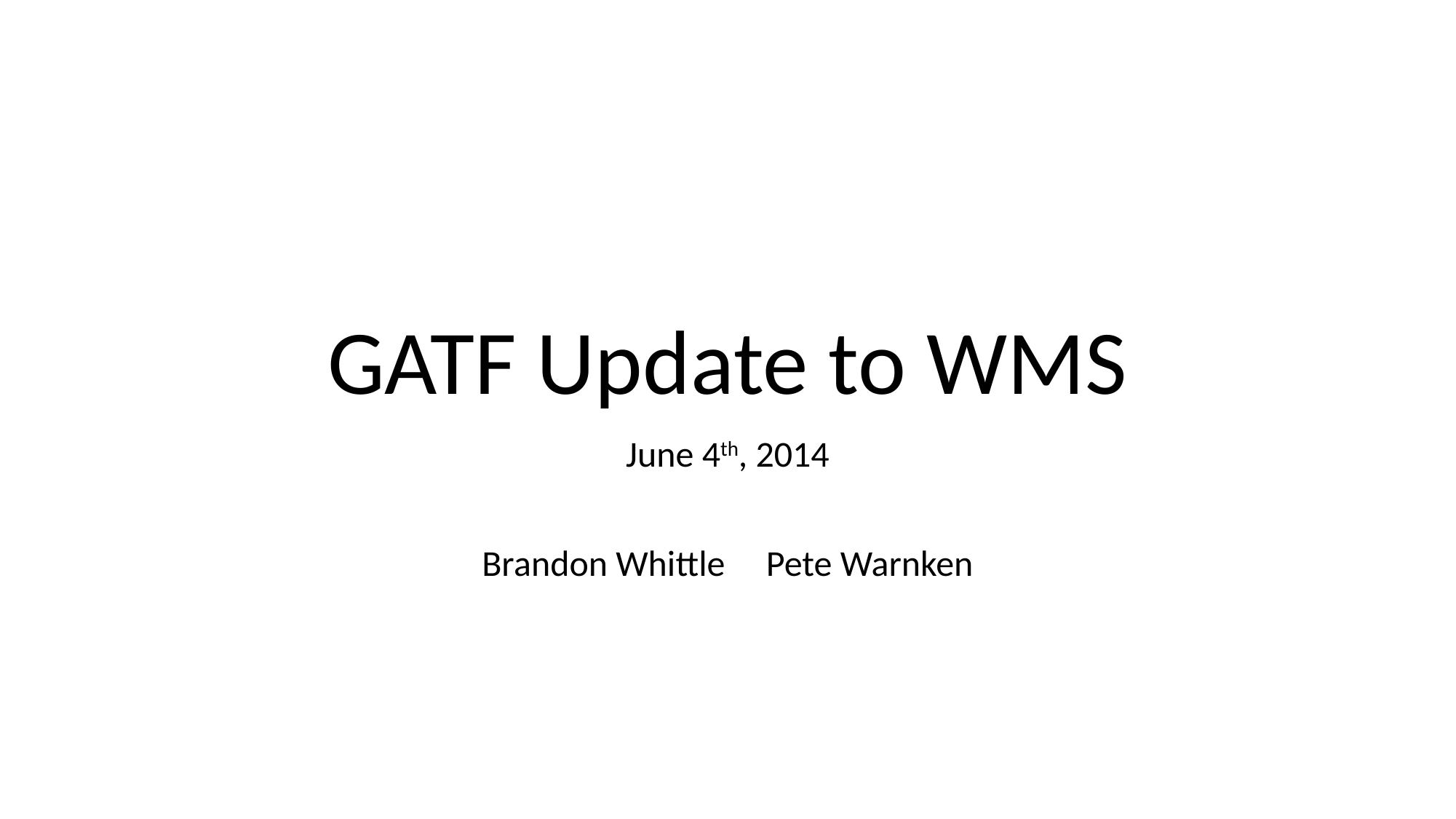

# GATF Update to WMS
June 4th, 2014

Brandon Whittle     Pete Warnken